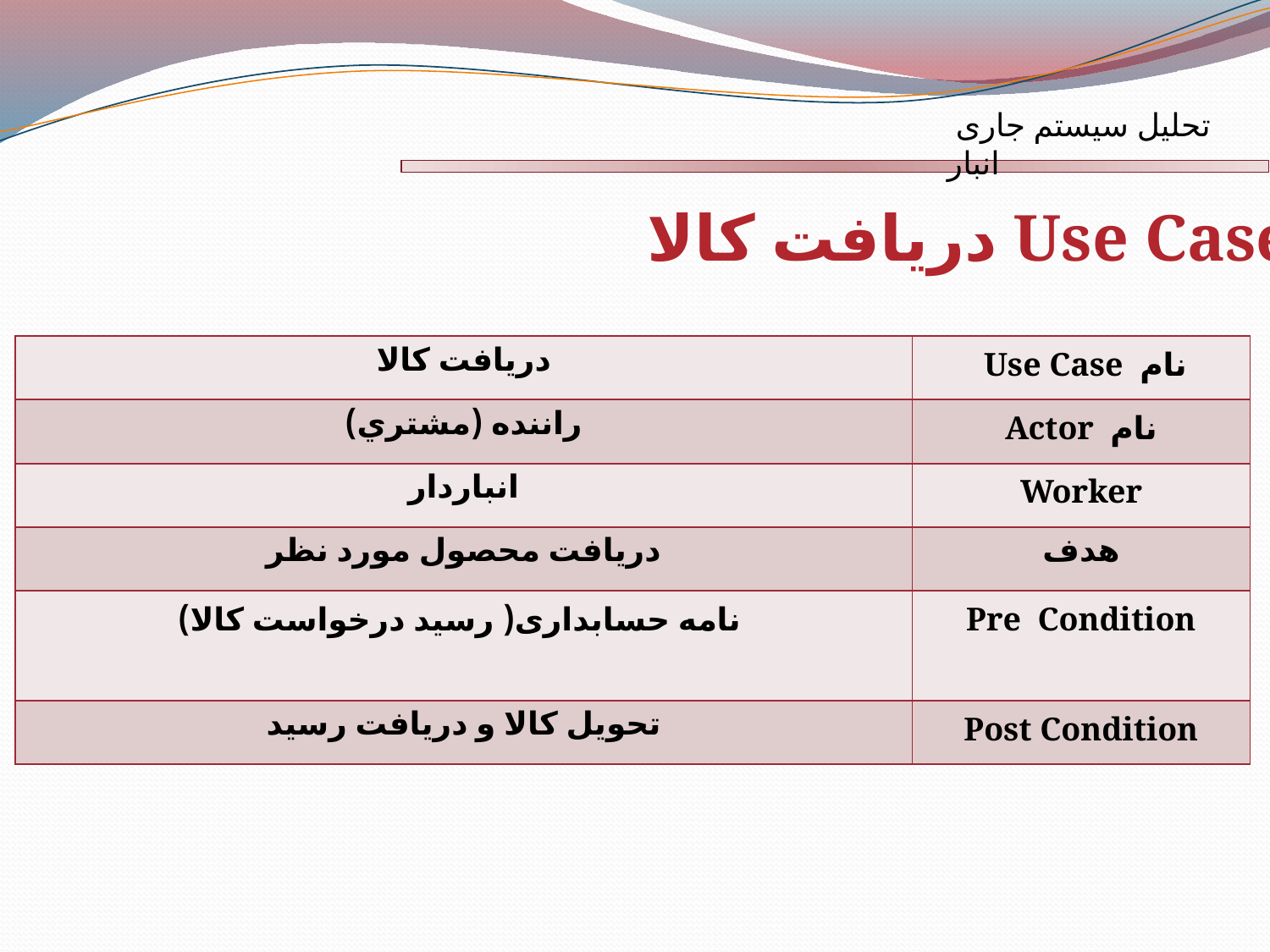

تحلیل سیستم جاری انبار

دريافت كالا Use Case
| دريافت كالا | Use Case نام |
| --- | --- |
| راننده (مشتري) | Actor نام |
| انباردار | Worker |
| دريافت محصول مورد نظر | هدف |
| نامه حسابداری( رسید درخواست کالا) | Pre Condition |
| تحويل كالا و دريافت رسيد | Post Condition |